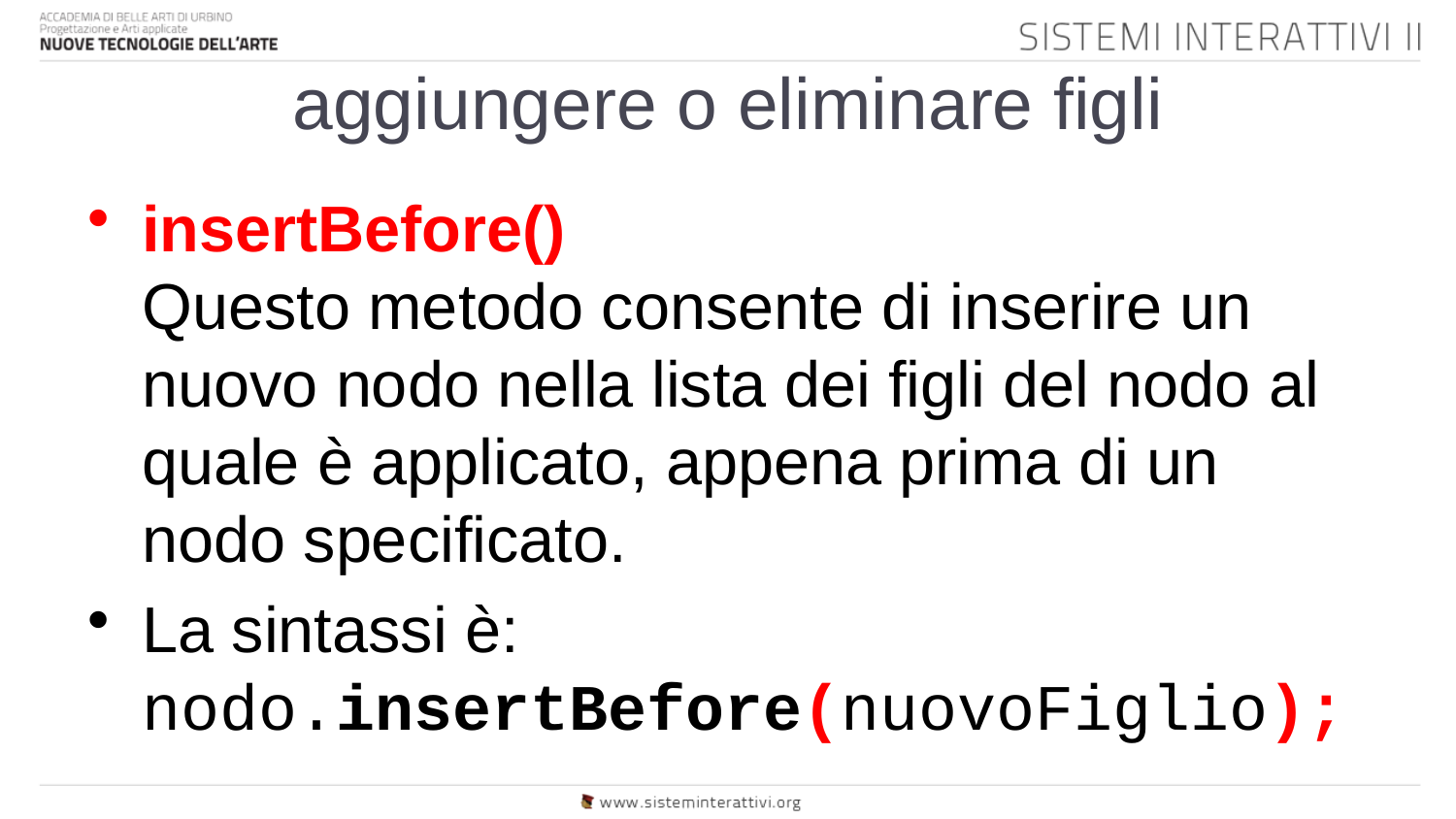

# aggiungere o eliminare figli
insertBefore() 
Questo metodo consente di inserire un nuovo nodo nella lista dei figli del nodo al quale è applicato, appena prima di un nodo specificato.
La sintassi è:
nodo.insertBefore(nuovoFiglio);